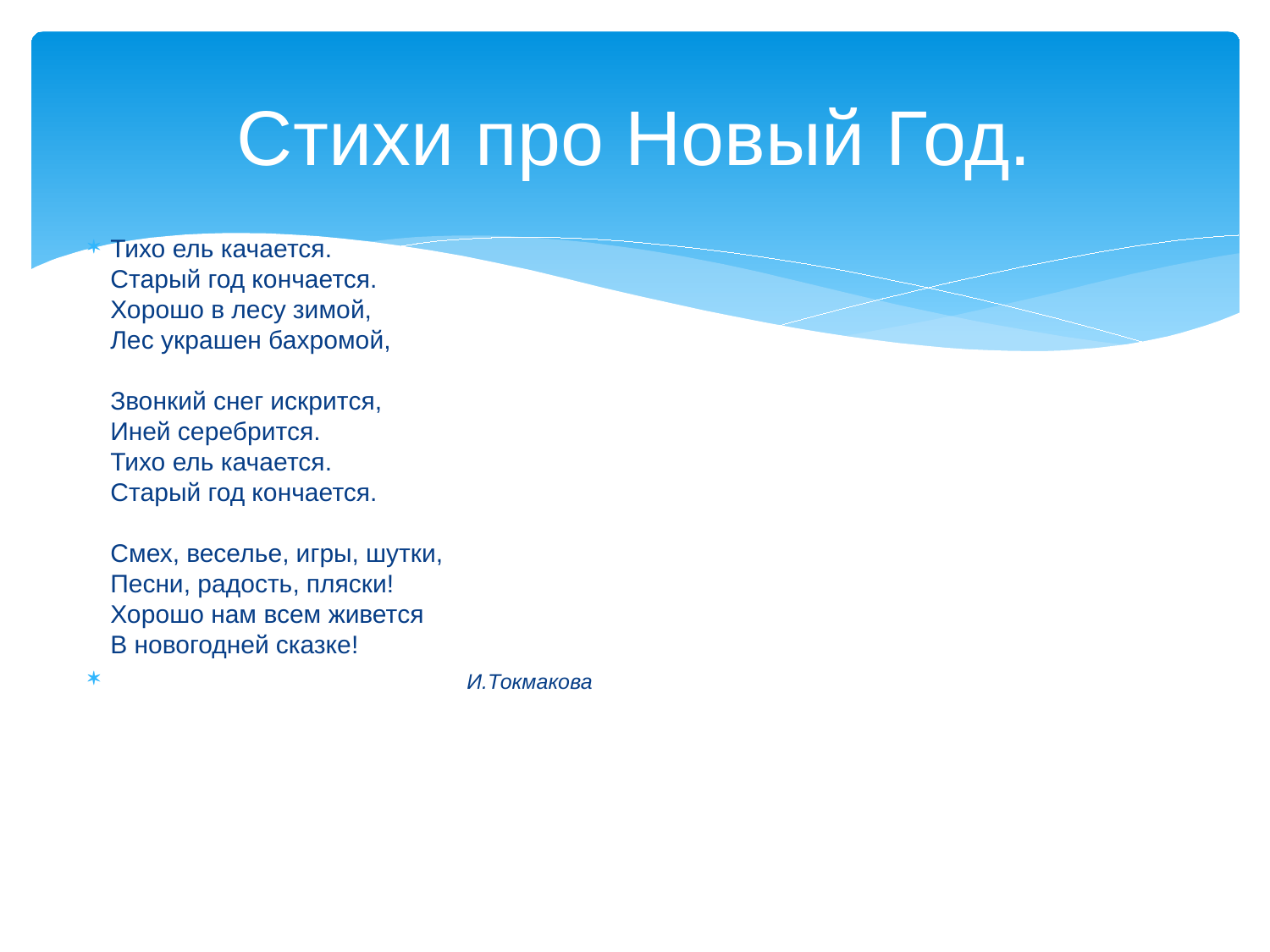

# Стихи про Новый Год.
Тихо ель качается.
Старый год кончается.
Хорошо в лесу зимой,
Лес украшен бахромой,
Звонкий снег искрится,
Иней серебрится.
Тихо ель качается.
Старый год кончается.
Смех, веселье, игры, шутки,
Песни, радость, пляски!
Хорошо нам всем живется
В новогодней сказке!
                                                   И.Токмакова